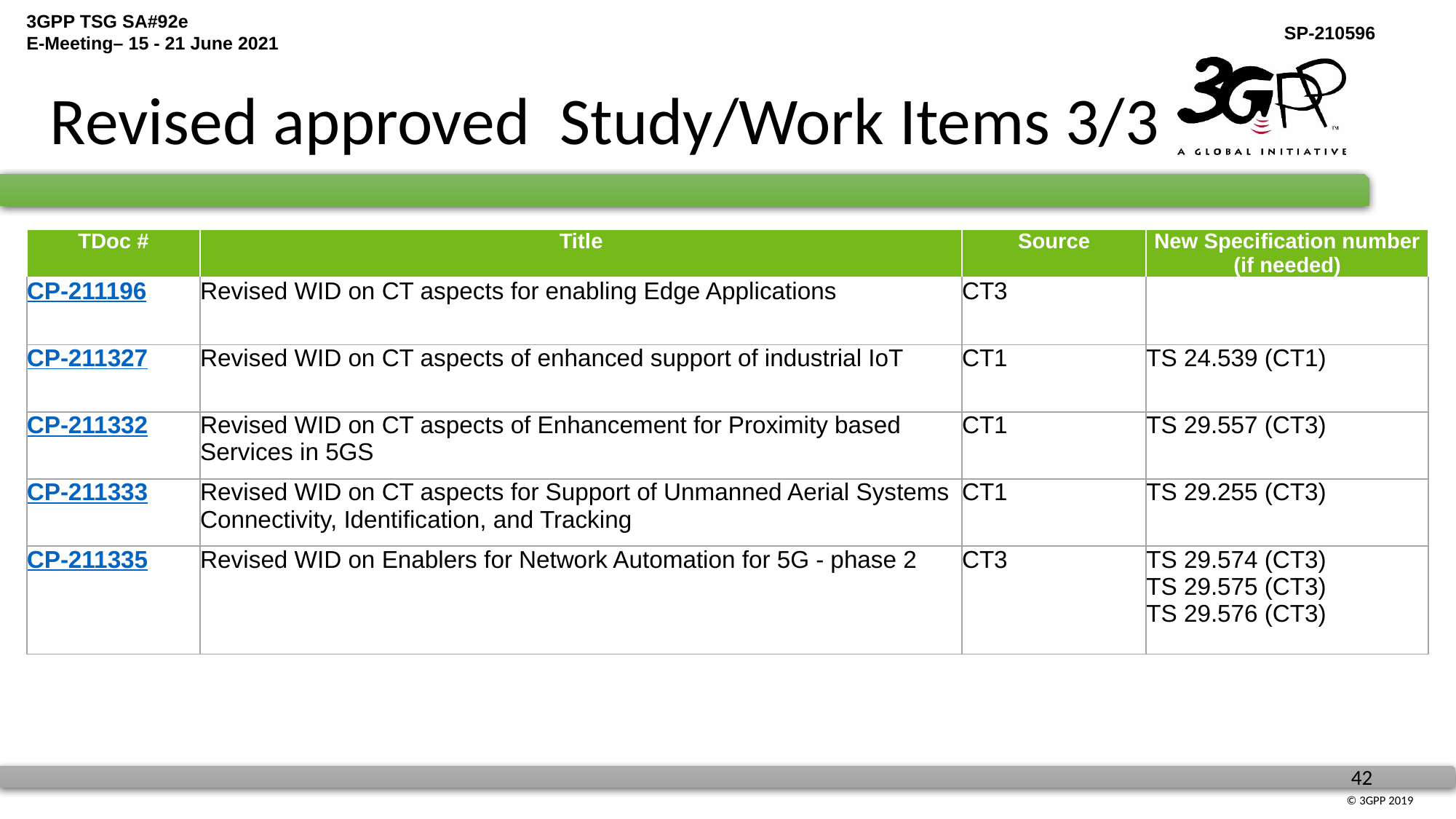

# Revised approved  Study/Work Items 3/3
| TDoc # | Title | Source | New Specification number (if needed) |
| --- | --- | --- | --- |
| CP-211196 | Revised WID on CT aspects for enabling Edge Applications | CT3 |  |
| CP-211327 | Revised WID on CT aspects of enhanced support of industrial IoT | CT1 | TS 24.539 (CT1) |
| CP-211332 | Revised WID on CT aspects of Enhancement for Proximity based Services in 5GS | CT1 | TS 29.557 (CT3) |
| CP-211333 | Revised WID on CT aspects for Support of Unmanned Aerial Systems Connectivity, Identification, and Tracking | CT1 | TS 29.255 (CT3) |
| CP-211335 | Revised WID on Enablers for Network Automation for 5G - phase 2 | CT3 | TS 29.574 (CT3) TS 29.575 (CT3) TS 29.576 (CT3) |